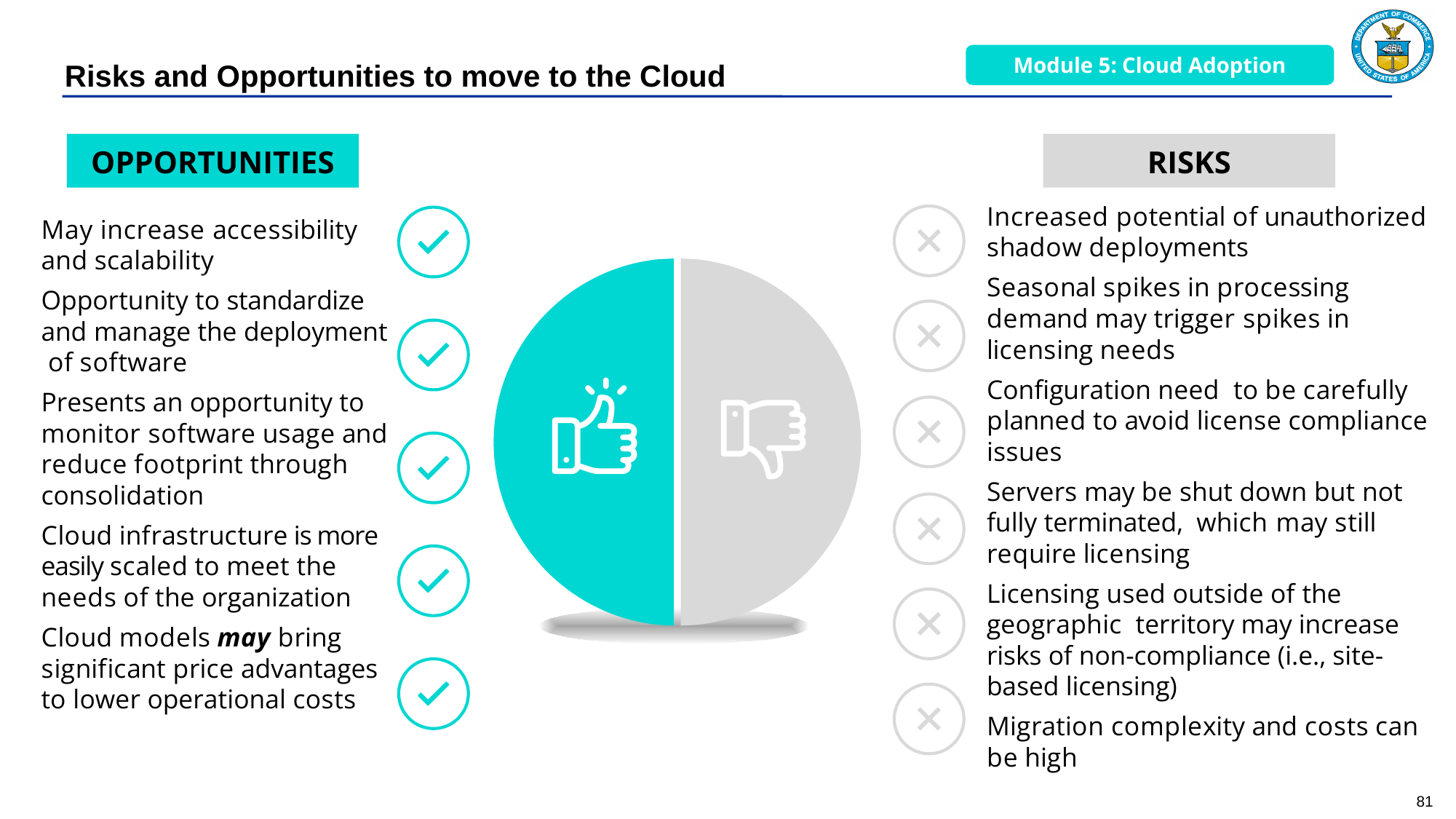

Module 5: Cloud Adoption
# Risks and Opportunities to move to the Cloud
OPPORTUNITIES
RISKS
Increased potential of unauthorized shadow deployments
Seasonal spikes in processing demand may trigger spikes in licensing needs
Configuration need  to be carefully planned to avoid license compliance issues
Servers may be shut down but not fully terminated,  which may still require licensing
Licensing used outside of the geographic  territory may increase risks of non-compliance (i.e., site-based licensing)
Migration complexity and costs can be high

May increase accessibility and scalability
Opportunity to standardize and manage the deployment  of software
Presents an opportunity to monitor software usage and reduce footprint through consolidation
Cloud infrastructure is more easily scaled to meet the needs of the organization
Cloud models may bring significant price advantages to lower operational costs